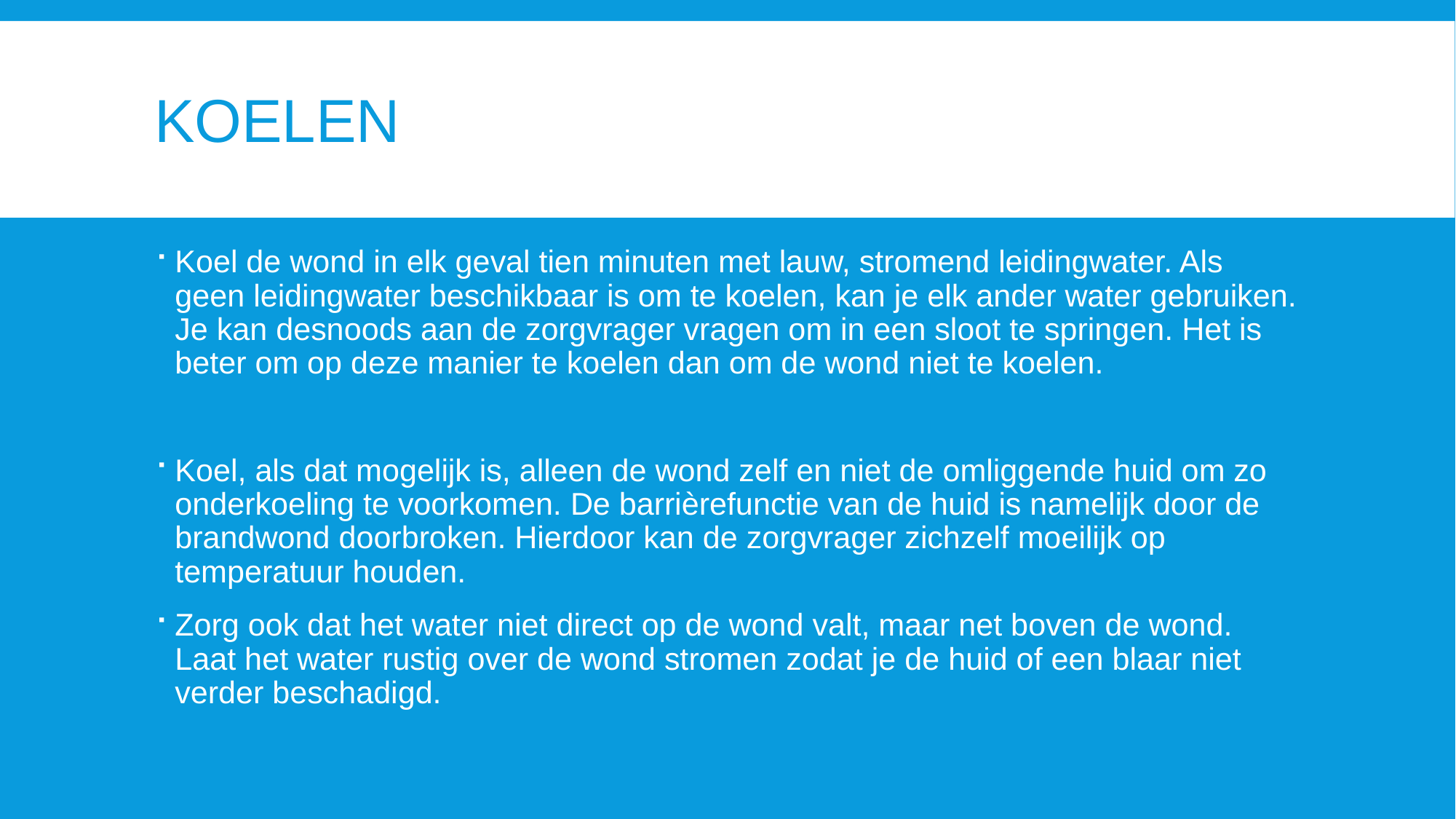

# Koelen
Koel de wond in elk geval tien minuten met lauw, stromend leidingwater. Als geen leidingwater beschikbaar is om te koelen, kan je elk ander water gebruiken. Je kan desnoods aan de zorgvrager vragen om in een sloot te springen. Het is beter om op deze manier te koelen dan om de wond niet te koelen.

Koel, als dat mogelijk is, alleen de wond zelf en niet de omliggende huid om zo onderkoeling te voorkomen. De barrièrefunctie van de huid is namelijk door de brandwond doorbroken. Hierdoor kan de zorgvrager zichzelf moeilijk op temperatuur houden.
Zorg ook dat het water niet direct op de wond valt, maar net boven de wond. Laat het water rustig over de wond stromen zodat je de huid of een blaar niet verder beschadigd.